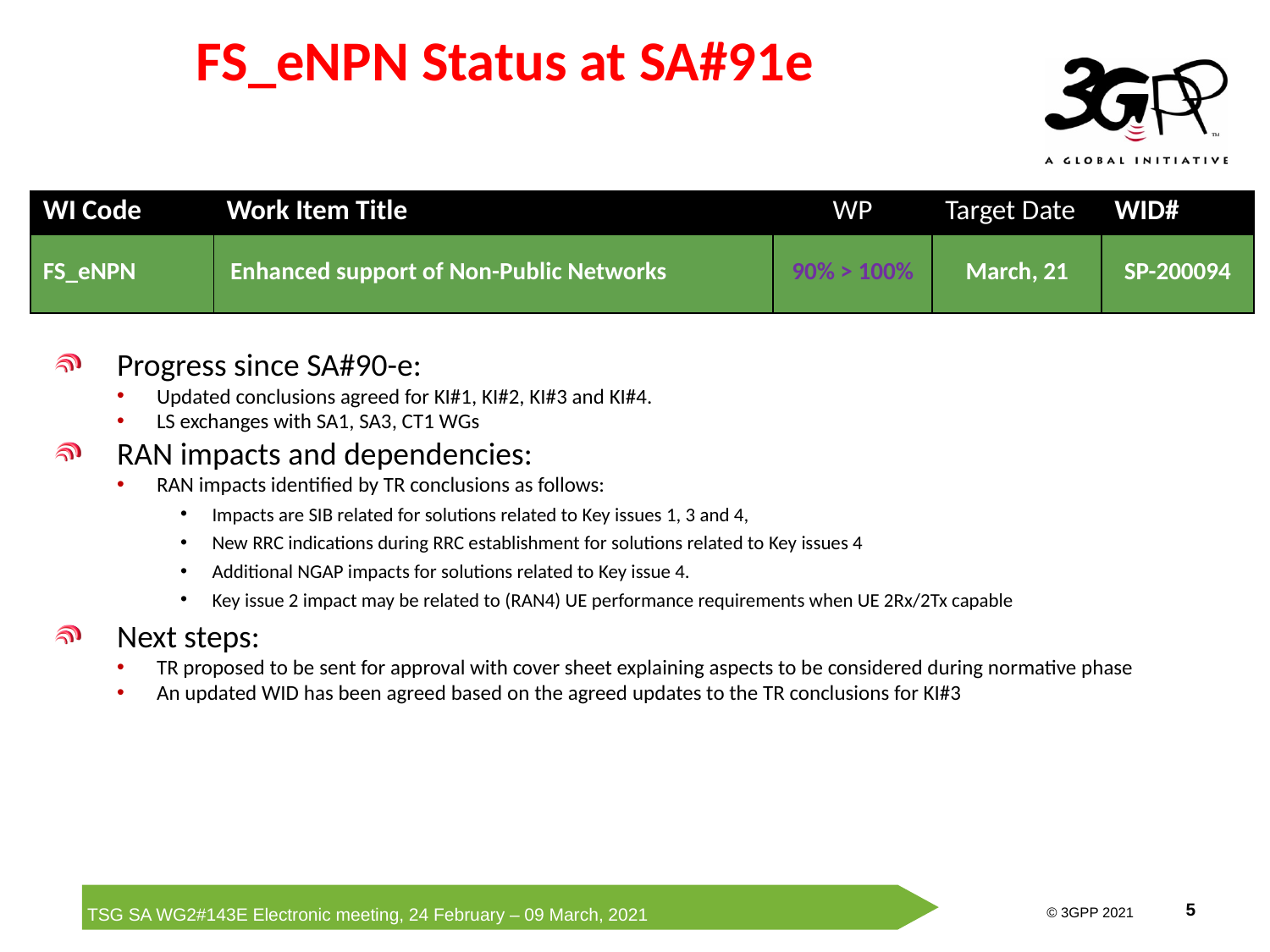

# FS_eNPN Status at SA#91e
| WI Code | Work Item Title | WP | Target Date | WID# |
| --- | --- | --- | --- | --- |
| FS\_eNPN | Enhanced support of Non-Public Networks | 90% > 100% | March, 21 | SP-200094 |
Progress since SA#90-e:
Updated conclusions agreed for KI#1, KI#2, KI#3 and KI#4.
LS exchanges with SA1, SA3, CT1 WGs
RAN impacts and dependencies:
RAN impacts identified by TR conclusions as follows:
Impacts are SIB related for solutions related to Key issues 1, 3 and 4,
New RRC indications during RRC establishment for solutions related to Key issues 4
Additional NGAP impacts for solutions related to Key issue 4.
Key issue 2 impact may be related to (RAN4) UE performance requirements when UE 2Rx/2Tx capable
Next steps:
TR proposed to be sent for approval with cover sheet explaining aspects to be considered during normative phase
An updated WID has been agreed based on the agreed updates to the TR conclusions for KI#3